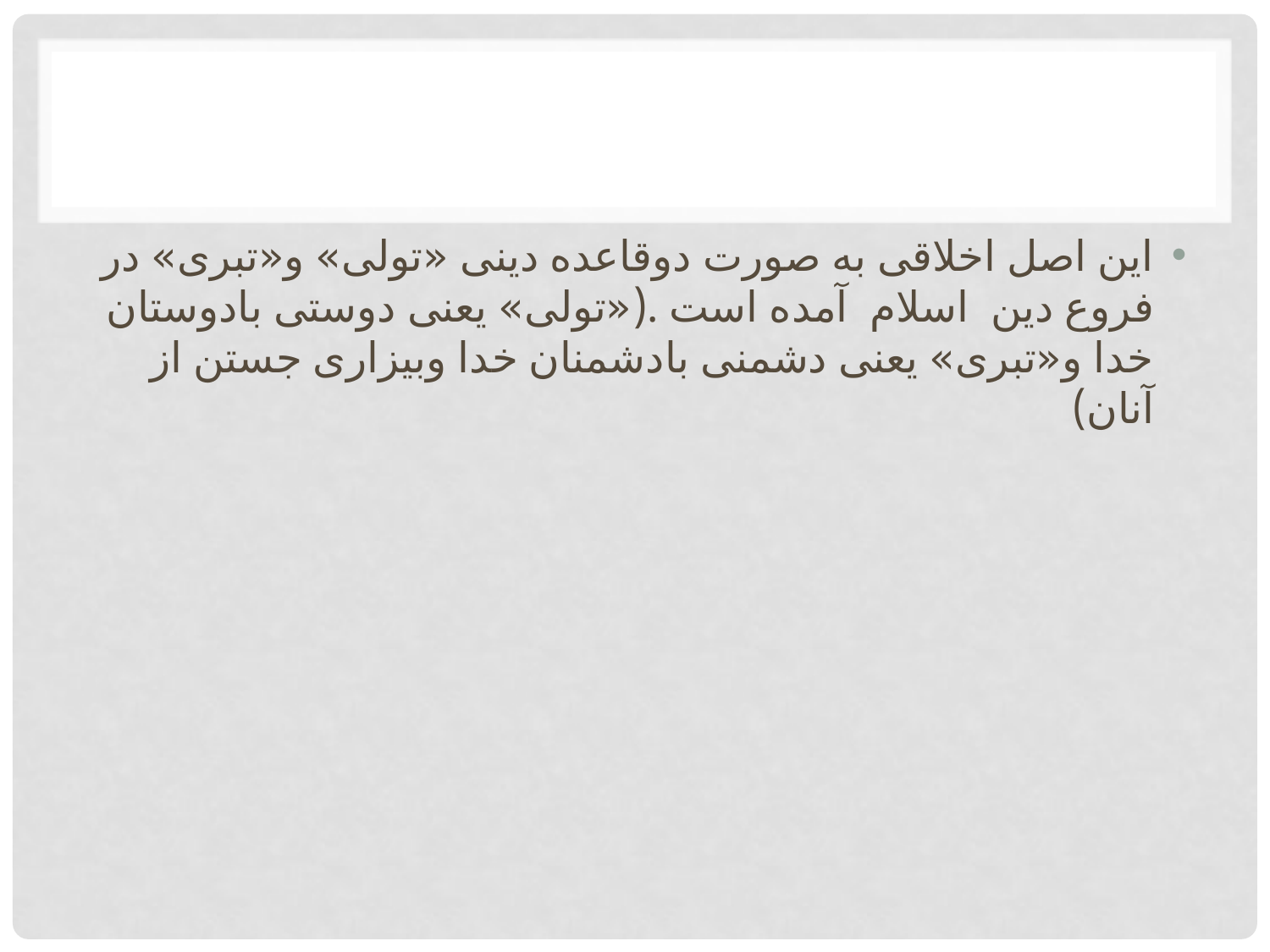

این اصل اخلاقی به صورت دوقاعده دینی «تولی» و«تبری» در فروع دین  اسلام  آمده است .(«تولی‌» یعنی دوستی بادوستان خدا و«تبری» یعنی دشمنی بادشمنان خدا وبیزاری جستن از آنان)